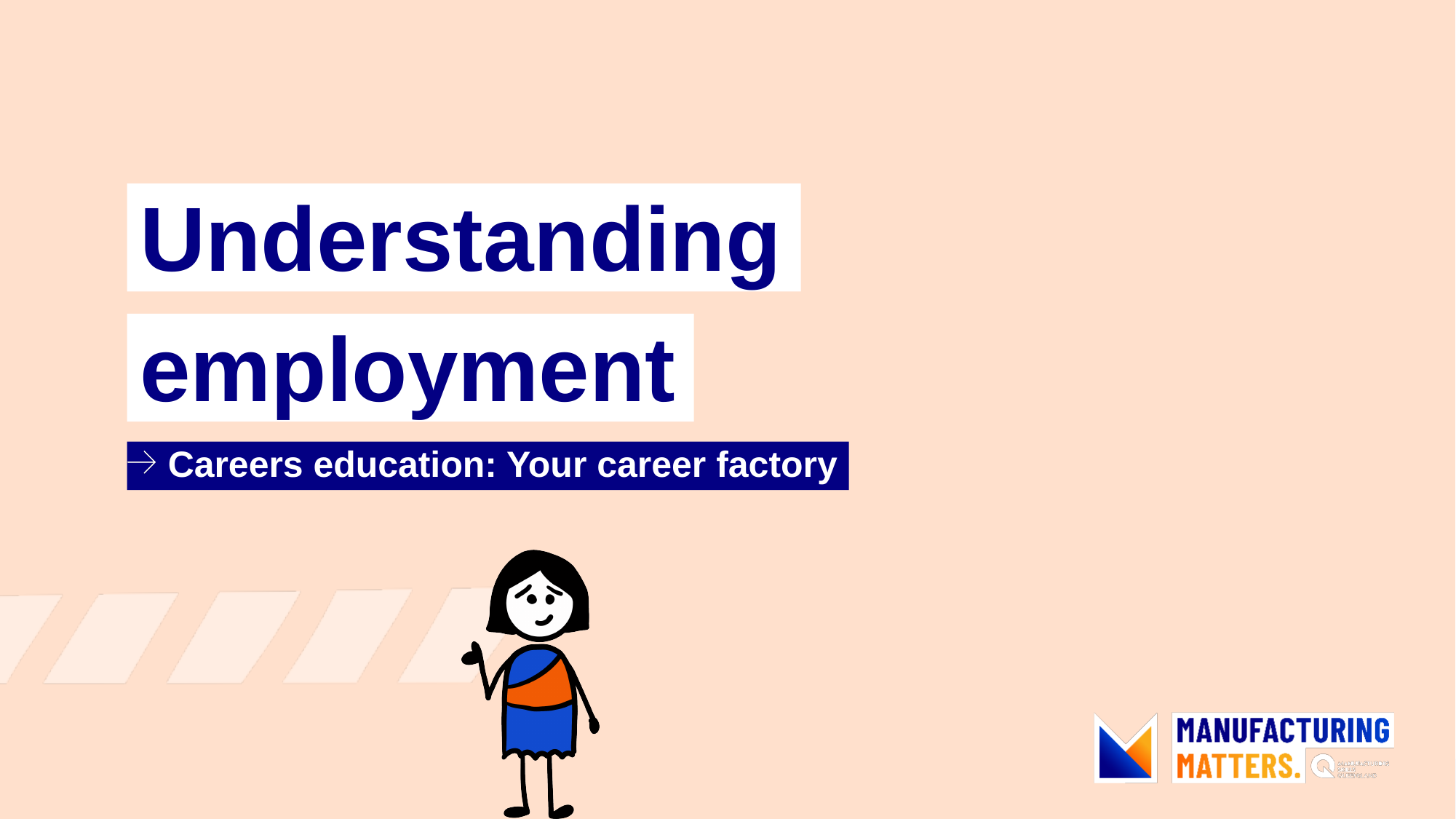

Understanding
# employment
Careers education: Your career factory